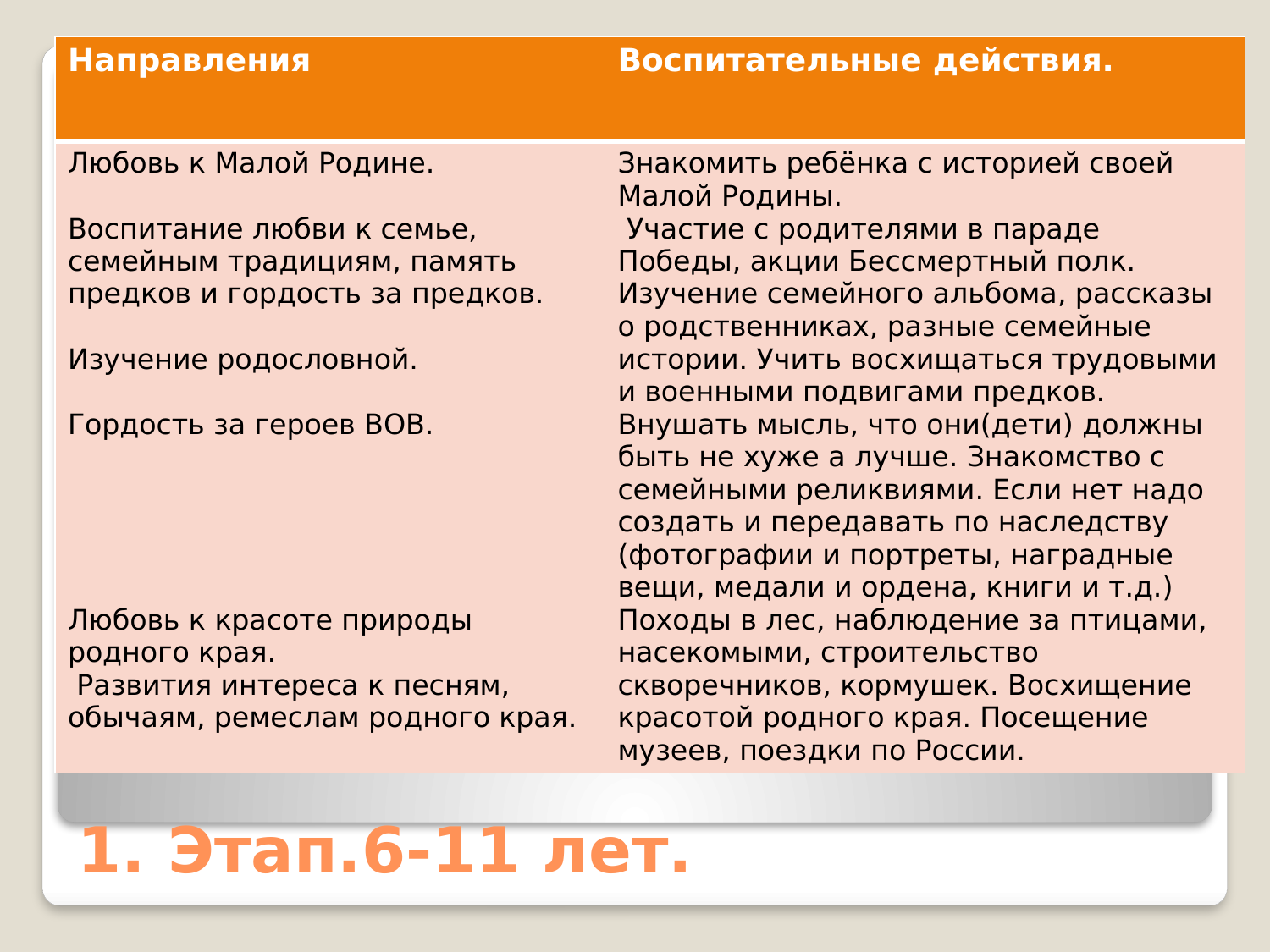

| Направления | Воспитательные действия. |
| --- | --- |
| Любовь к Малой Родине. Воспитание любви к семье, семейным традициям, память предков и гордость за предков. Изучение родословной. Гордость за героев ВОВ. Любовь к красоте природы родного края. Развития интереса к песням, обычаям, ремеслам родного края. | Знакомить ребёнка с историей своей Малой Родины. Участие с родителями в параде Победы, акции Бессмертный полк. Изучение семейного альбома, рассказы о родственниках, разные семейные истории. Учить восхищаться трудовыми и военными подвигами предков. Внушать мысль, что они(дети) должны быть не хуже а лучше. Знакомство с семейными реликвиями. Если нет надо создать и передавать по наследству (фотографии и портреты, наградные вещи, медали и ордена, книги и т.д.) Походы в лес, наблюдение за птицами, насекомыми, строительство скворечников, кормушек. Восхищение красотой родного края. Посещение музеев, поездки по России. |
# 1. Этап.6-11 лет.